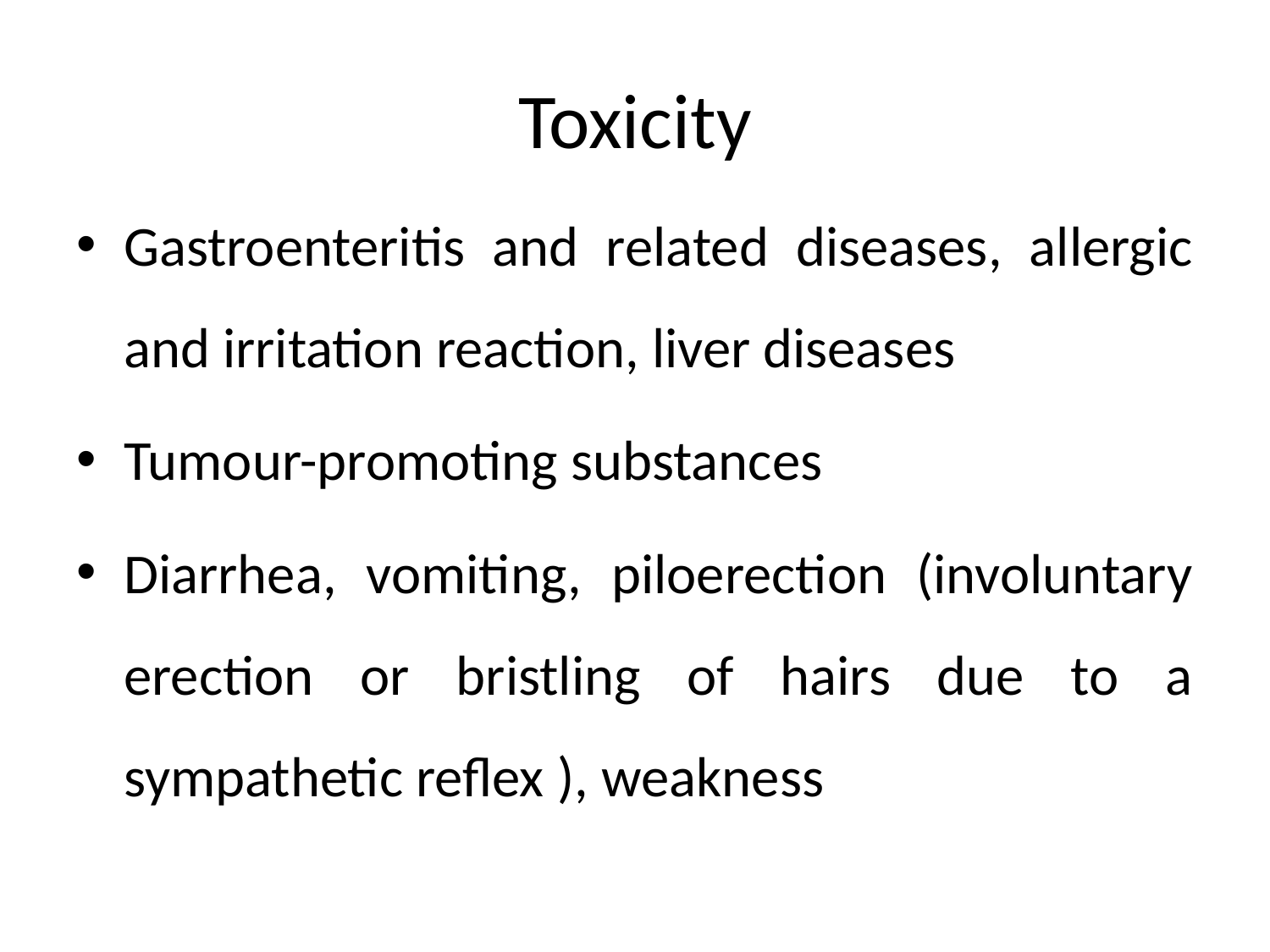

# Toxicity
Gastroenteritis and related diseases, allergic and irritation reaction, liver diseases
Tumour-promoting substances
Diarrhea, vomiting, piloerection (involuntary erection or bristling of hairs due to a sympathetic reflex ), weakness